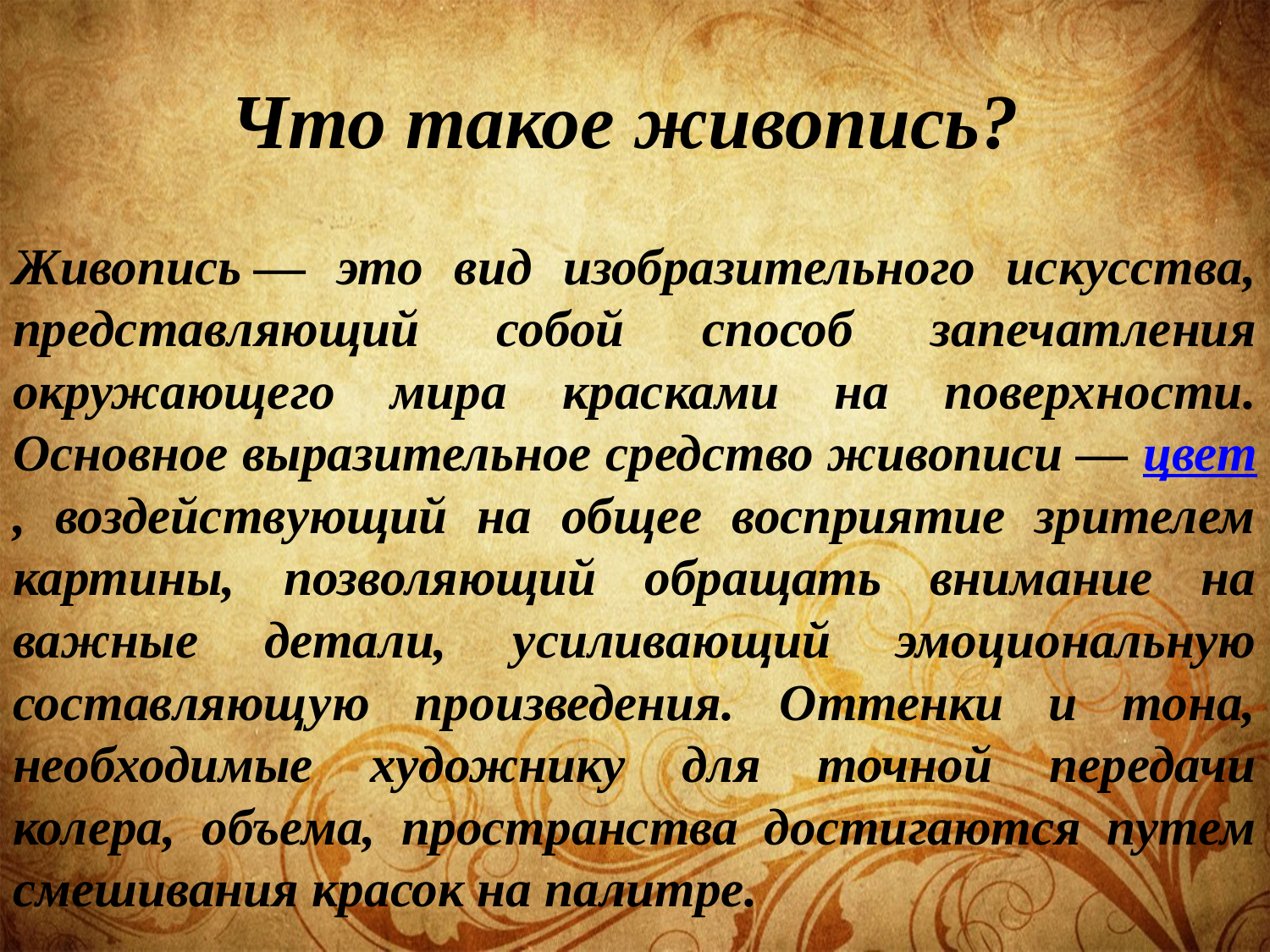

# Что такое живопись?
Живопись — это вид изобразительного искусства, представляющий собой способ запечатления окружающего мира красками на поверхности. Основное выразительное средство живописи — цвет, воздействующий на общее восприятие зрителем картины, позволяющий обращать внимание на важные детали, усиливающий эмоциональную составляющую произведения. Оттенки и тона, необходимые художнику для точной передачи колера, объема, пространства достигаются путем смешивания красок на палитре.